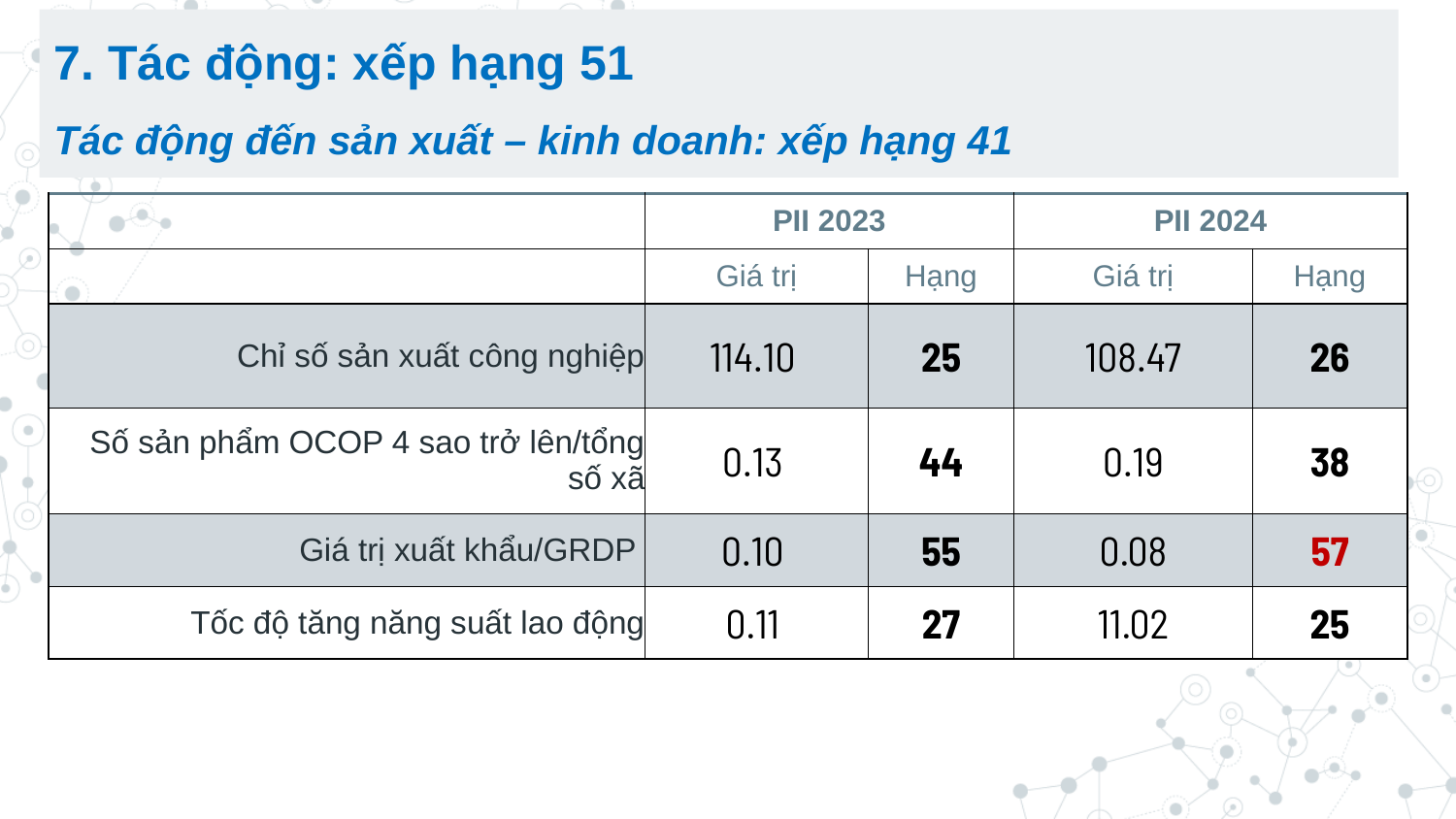

7. Tác động: xếp hạng 51
Tác động đến sản xuất – kinh doanh: xếp hạng 41
|  | PII 2023 |  | PII 2024 |  |
| --- | --- | --- | --- | --- |
|  | Giá trị | Hạng | Giá trị | Hạng |
| Chỉ số sản xuất công nghiệp | 114.10 | 25 | 108.47 | 26 |
| Số sản phẩm OCOP 4 sao trở lên/tổng số xã | 0.13 | 44 | 0.19 | 38 |
| Giá trị xuất khẩu/GRDP | 0.10 | 55 | 0.08 | 57 |
| Tốc độ tăng năng suất lao động | 0.11 | 27 | 11.02 | 25 |